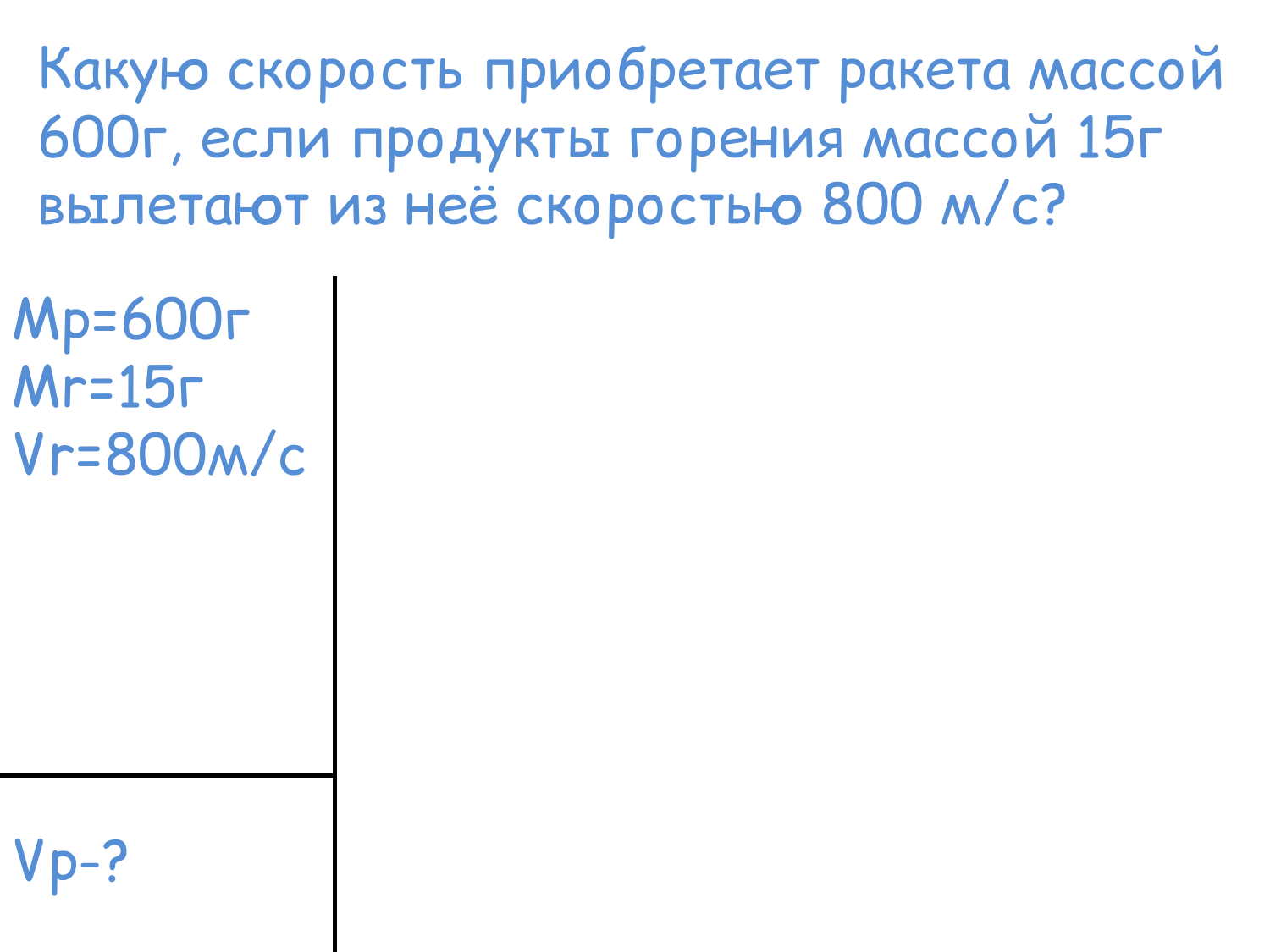

Какую скорость приобретает ракета массой 600г, если продукты горения массой 15г вылетают из неё скоростью 800 м/с?
Mp=600г
Mr=15г
Vr=800м/с

Vp-?